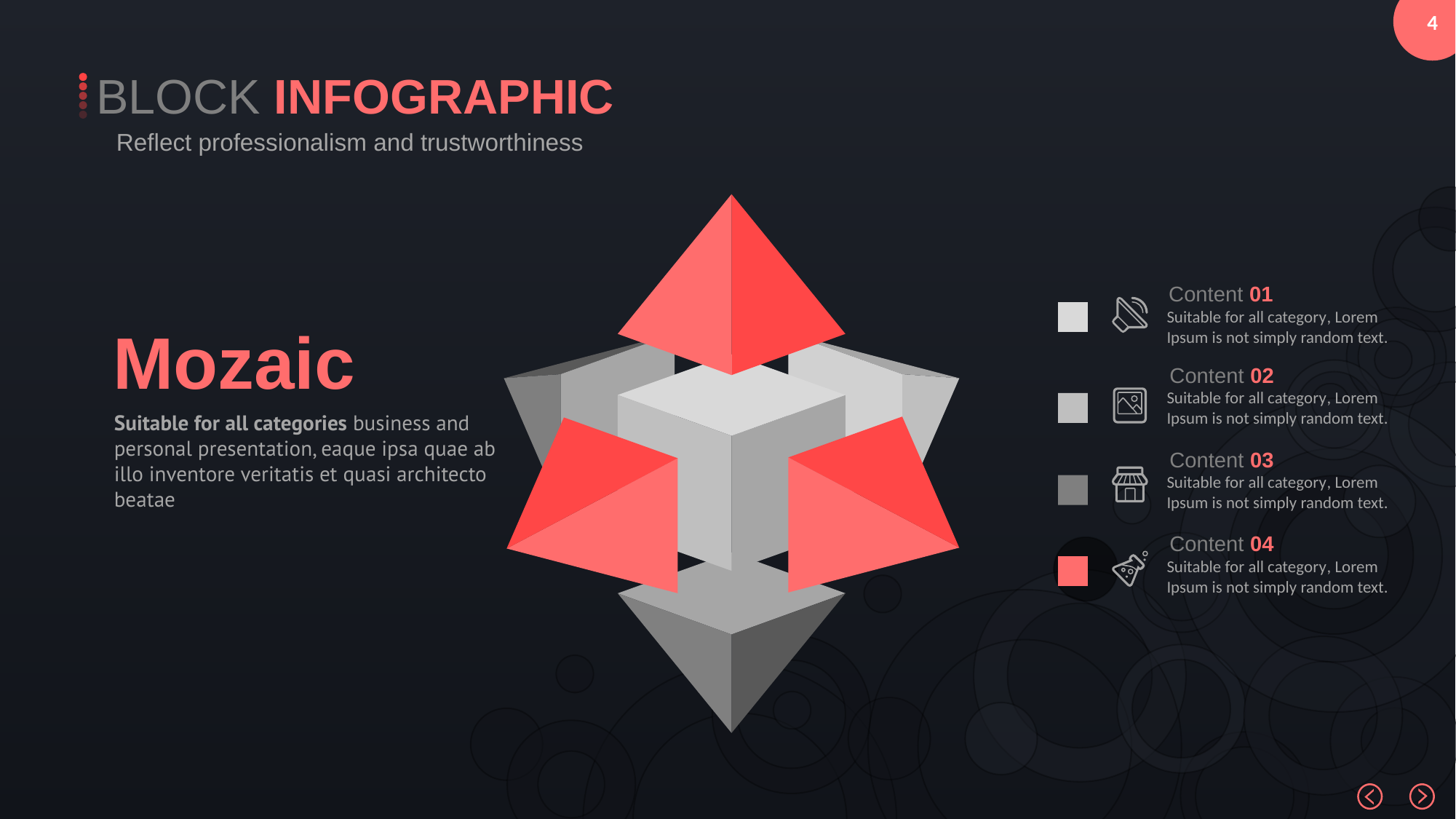

BLOCK INFOGRAPHIC
Reflect professionalism and trustworthiness

Content 01

Suitable for all category, Lorem Ipsum is not simply random text.

Mozaic

Content 02

Suitable for all category, Lorem Ipsum is not simply random text.

Suitable for all categories business and personal presentation, eaque ipsa quae ab illo inventore veritatis et quasi architecto beatae

Content 03

Suitable for all category, Lorem Ipsum is not simply random text.

Content 04

Suitable for all category, Lorem Ipsum is not simply random text.